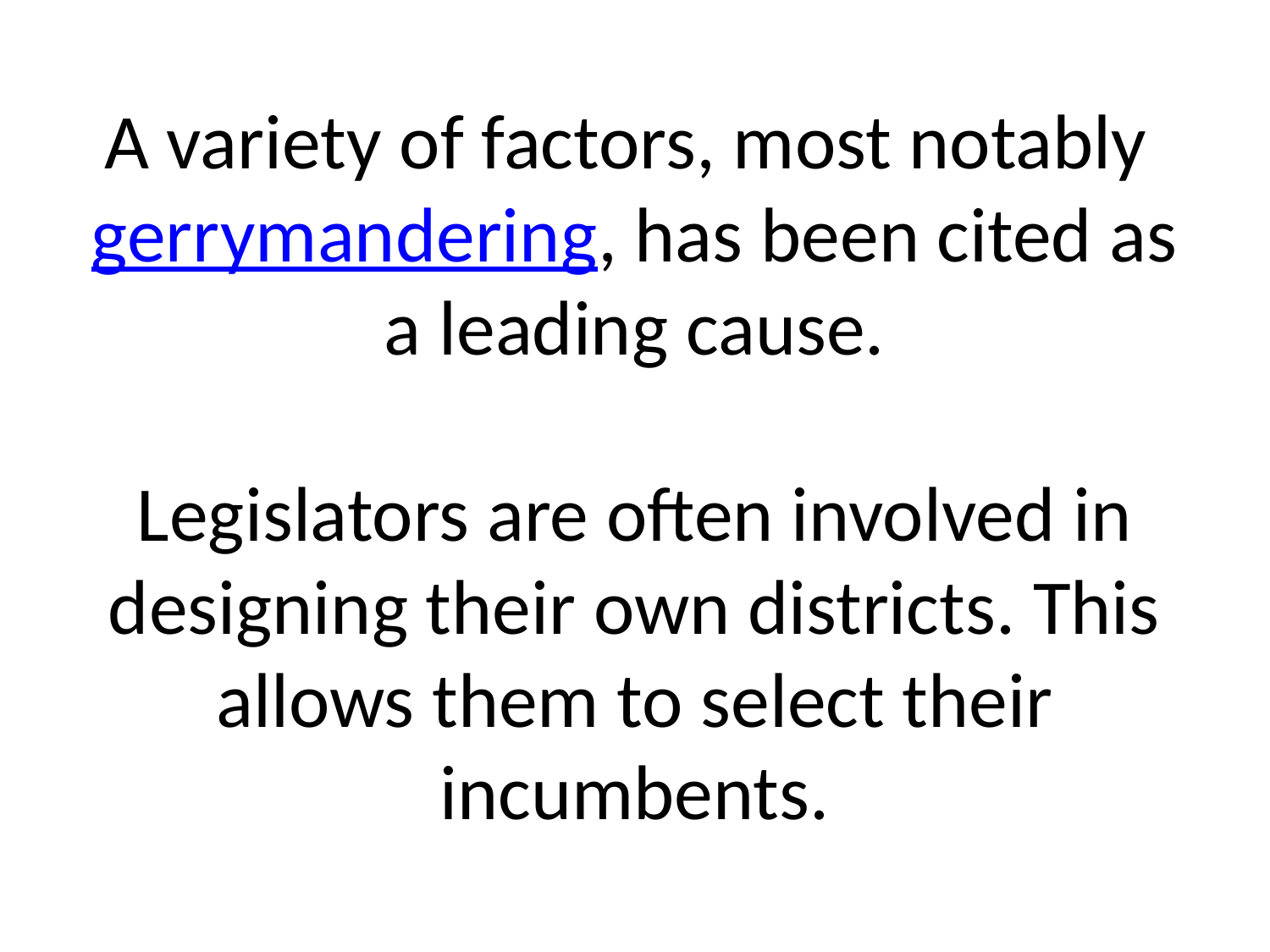

# A variety of factors, most notably gerrymandering, has been cited as a leading cause. Legislators are often involved in designing their own districts. This allows them to select their incumbents.